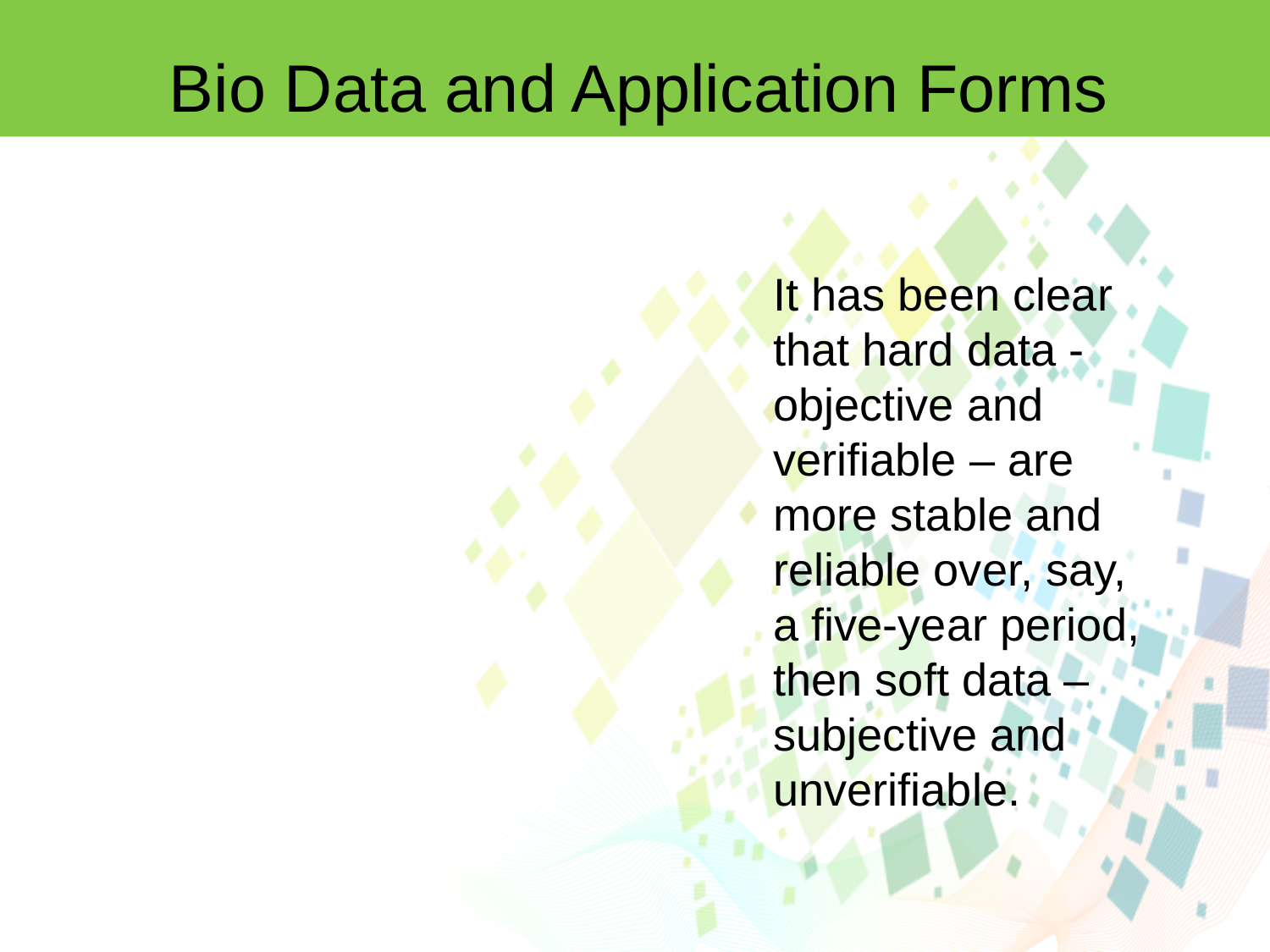

Bio Data and Application Forms
It has been clear that hard data - objective and verifiable – are more stable and reliable over, say, a five-year period, then soft data – subjective and unverifiable.